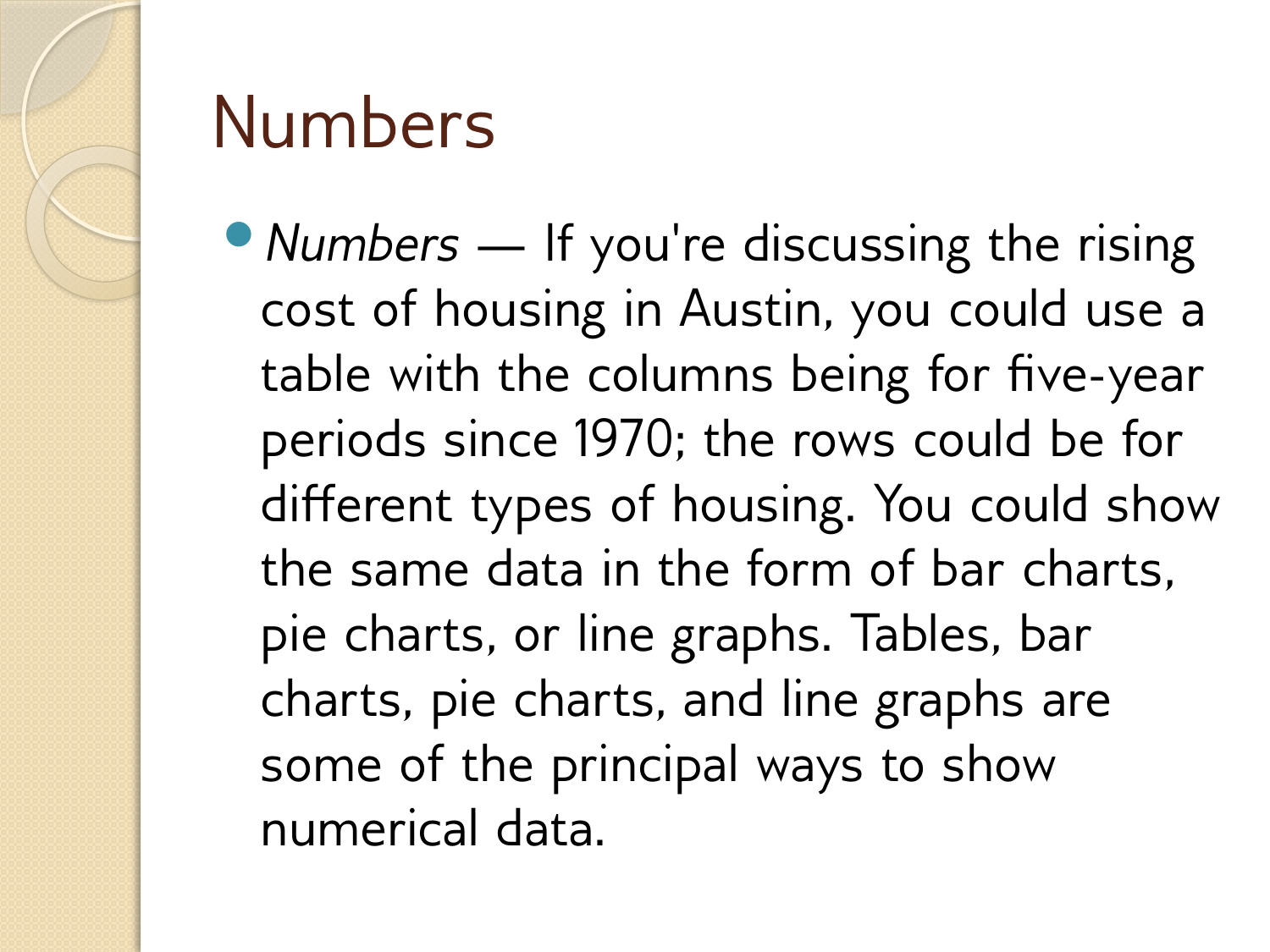

# Numbers
Numbers — If you're discussing the rising cost of housing in Austin, you could use a table with the columns being for five-year periods since 1970; the rows could be for different types of housing. You could show the same data in the form of bar charts, pie charts, or line graphs. Tables, bar charts, pie charts, and line graphs are some of the principal ways to show numerical data.